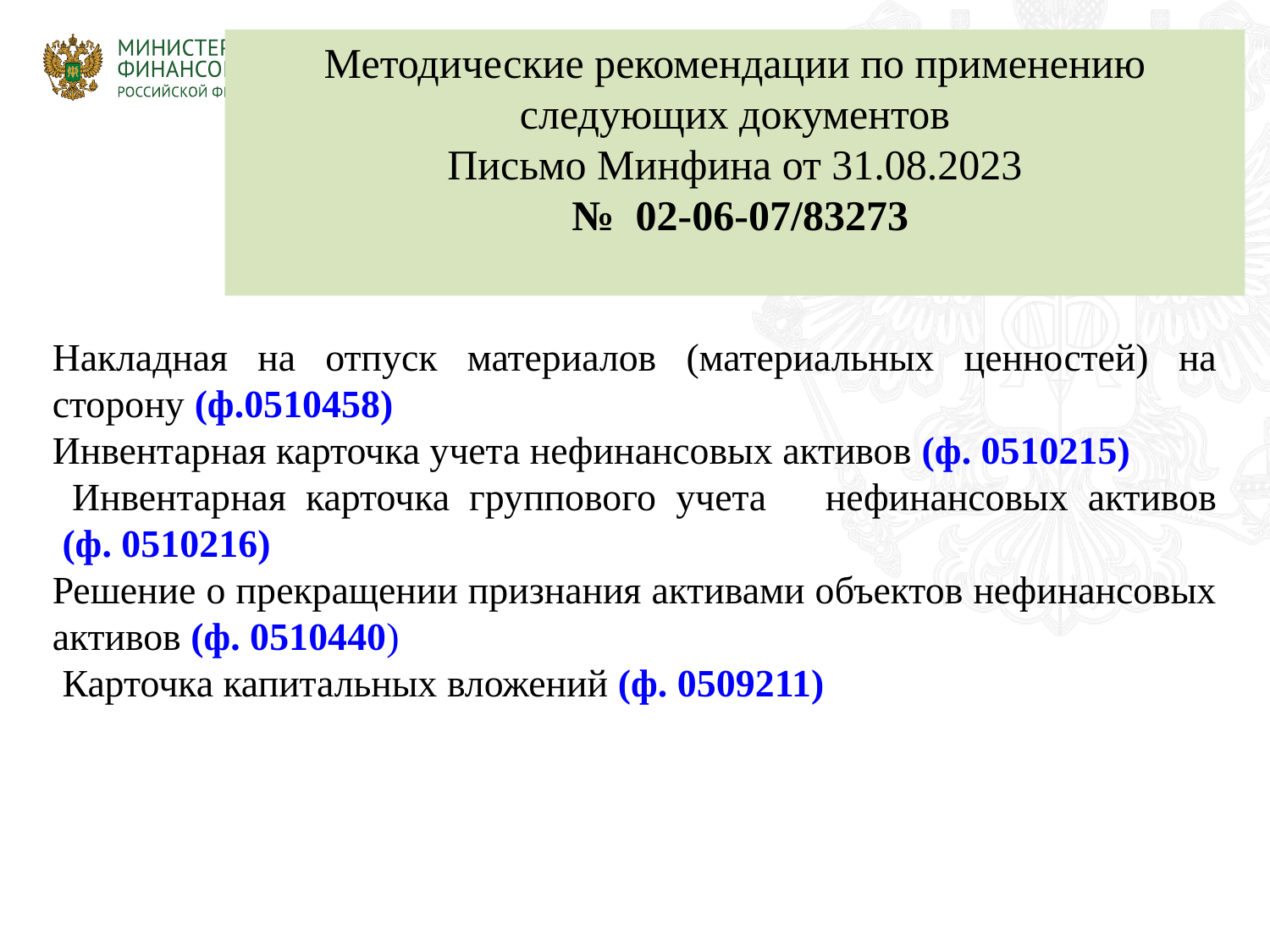

Методические рекомендации по применению следующих документов
Письмо Минфина от 31.08.2023
 №  02-06-07/83273

Накладная на отпуск материалов (материальных ценностей) на сторону (ф.0510458)
Инвентарная карточка учета нефинансовых активов (ф. 0510215)
 Инвентарная карточка группового учета   нефинансовых активов
 (ф. 0510216)
Решение о прекращении признания активами объектов нефинансовых активов (ф. 0510440)
 Карточка капитальных вложений (ф. 0509211)